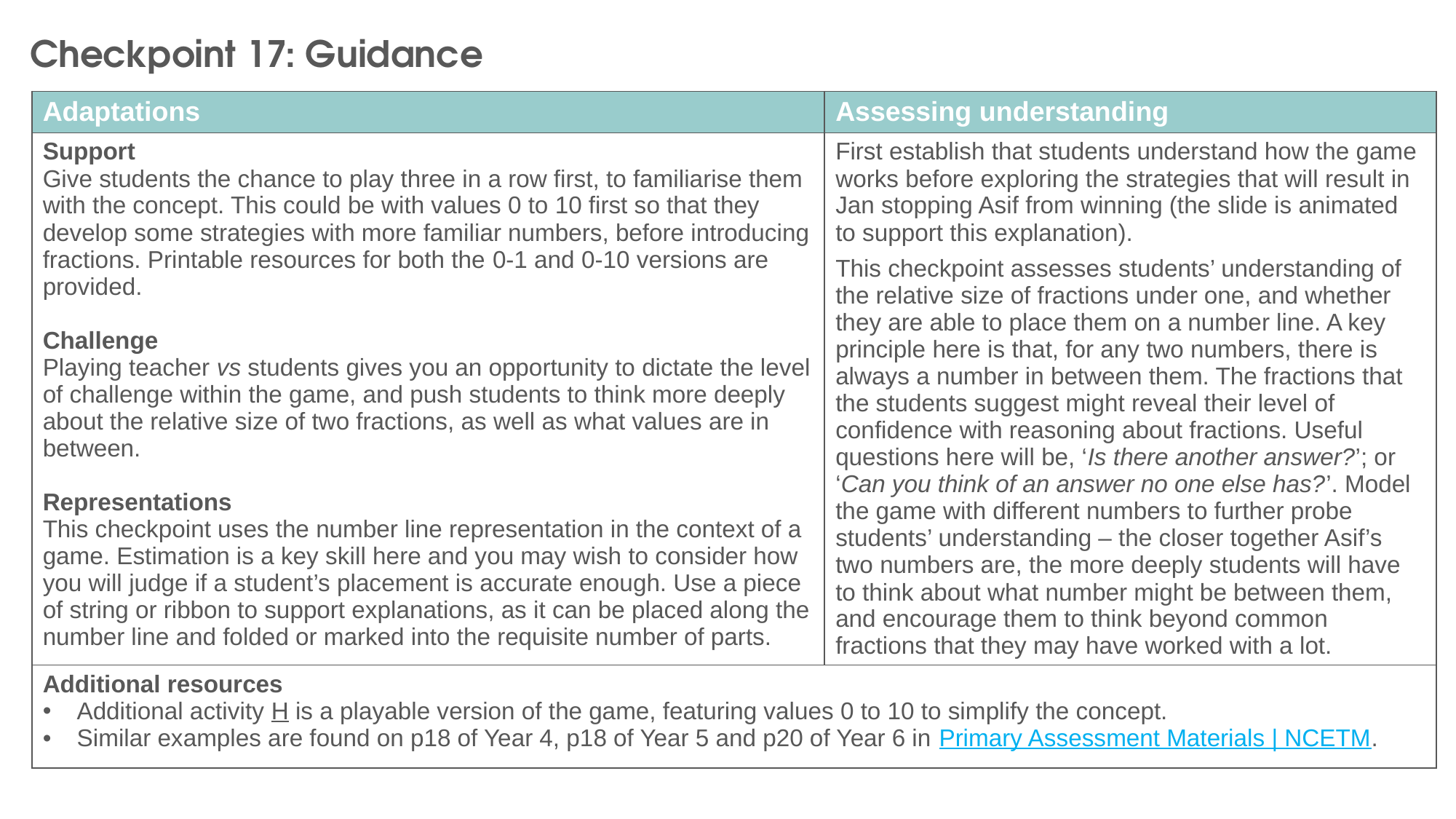

Checkpoint 17: Guidance
| Adaptations | Assessing understanding |
| --- | --- |
| Support Give students the chance to play three in a row first, to familiarise them with the concept. This could be with values 0 to 10 first so that they develop some strategies with more familiar numbers, before introducing fractions. Printable resources for both the 0-1 and 0-10 versions are provided. Challenge Playing teacher vs students gives you an opportunity to dictate the level of challenge within the game, and push students to think more deeply about the relative size of two fractions, as well as what values are in between. Representations This checkpoint uses the number line representation in the context of a game. Estimation is a key skill here and you may wish to consider how you will judge if a student’s placement is accurate enough. Use a piece of string or ribbon to support explanations, as it can be placed along the number line and folded or marked into the requisite number of parts. | First establish that students understand how the game works before exploring the strategies that will result in Jan stopping Asif from winning (the slide is animated to support this explanation). This checkpoint assesses students’ understanding of the relative size of fractions under one, and whether they are able to place them on a number line. A key principle here is that, for any two numbers, there is always a number in between them. The fractions that the students suggest might reveal their level of confidence with reasoning about fractions. Useful questions here will be, ‘Is there another answer?’; or ‘Can you think of an answer no one else has?’. Model the game with different numbers to further probe students’ understanding – the closer together Asif’s two numbers are, the more deeply students will have to think about what number might be between them, and encourage them to think beyond common fractions that they may have worked with a lot. |
| Additional resources Additional activity H is a playable version of the game, featuring values 0 to 10 to simplify the concept. Similar examples are found on p18 of Year 4, p18 of Year 5 and p20 of Year 6 in Primary Assessment Materials | NCETM. |  |